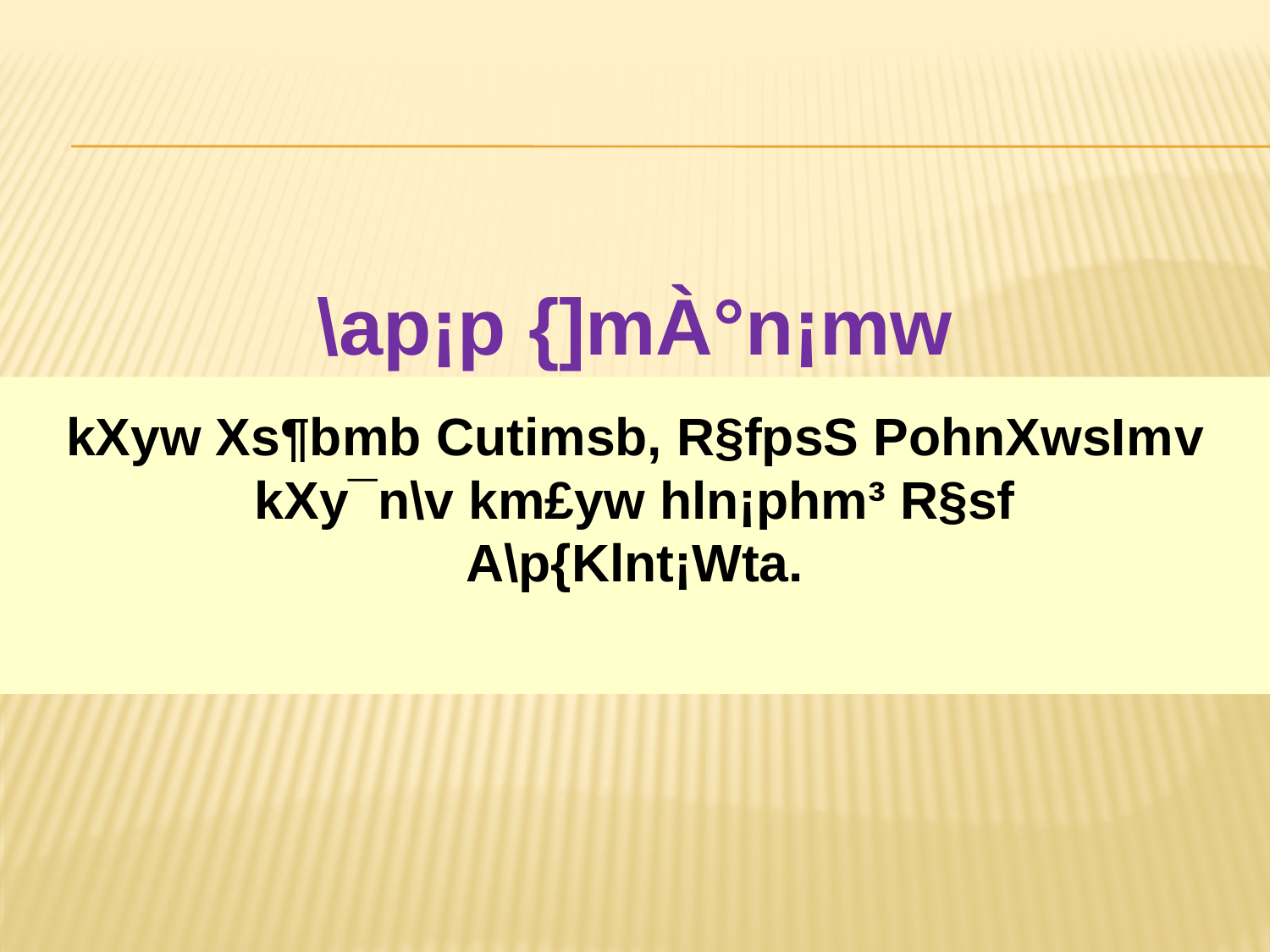

\ap¡p {]mÀ°n¡mw

kXyw Xs¶bmb Cutimsb, R§fpsS PohnXwsIm­v
kXy¯n\v km£yw hln¡phm³ R§sf
A\p{Klnt¡Wta.